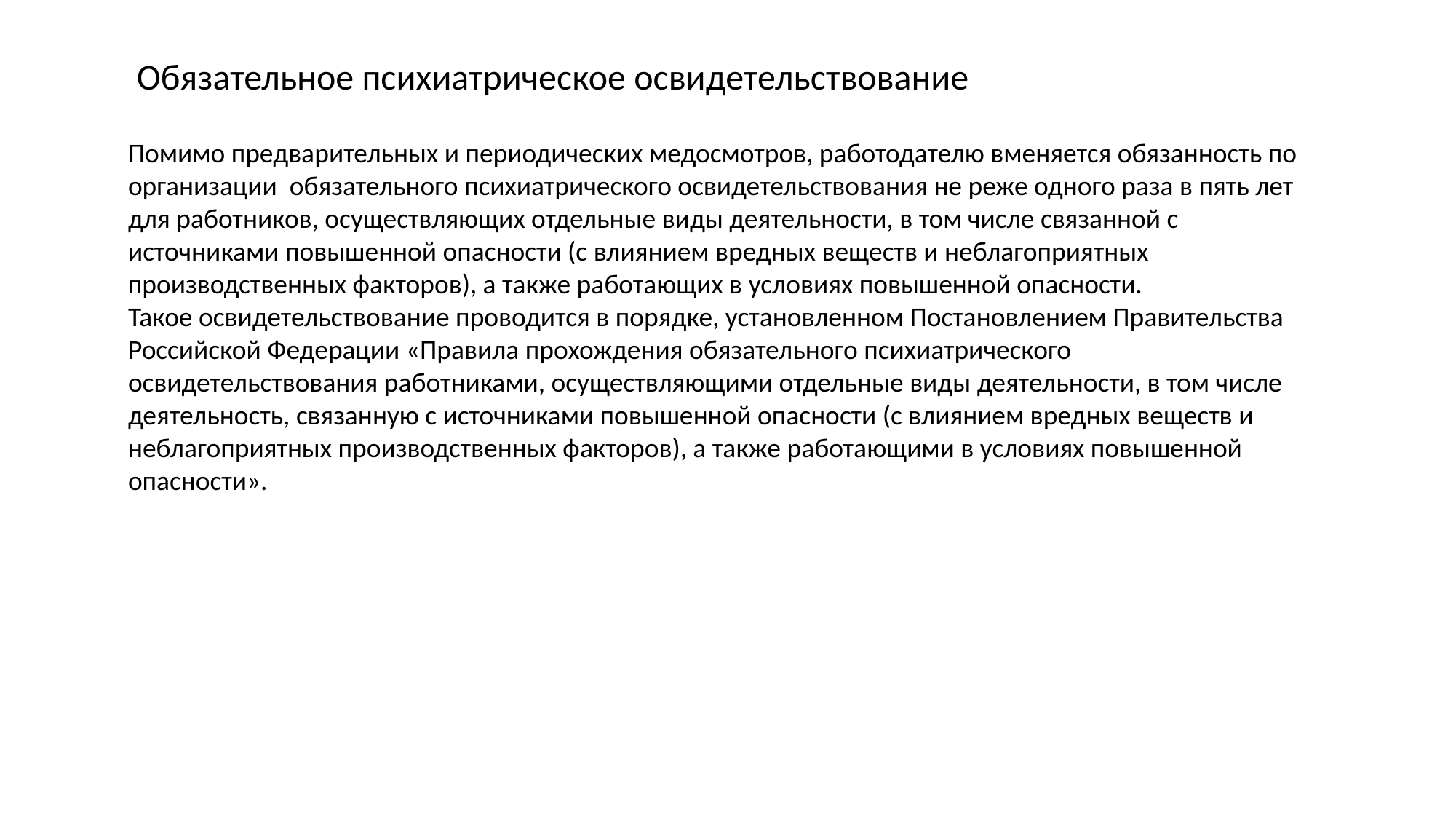

Обязательное психиатрическое освидетельствование
Помимо предварительных и периодических медосмотров, работодателю вменяется обязанность по организации  обязательного психиатрического освидетельствования не реже одного раза в пять лет для работников, осуществляющих отдельные виды деятельности, в том числе связанной с источниками повышенной опасности (с влиянием вредных веществ и неблагоприятных производственных факторов), а также работающих в условиях повышенной опасности.
Такое освидетельствование проводится в порядке, установленном Постановлением Правительства Российской Федерации «Правила прохождения обязательного психиатрического освидетельствования работниками, осуществляющими отдельные виды деятельности, в том числе деятельность, связанную с источниками повышенной опасности (с влиянием вредных веществ и неблагоприятных производственных факторов), а также работающими в условиях повышенной опасности».